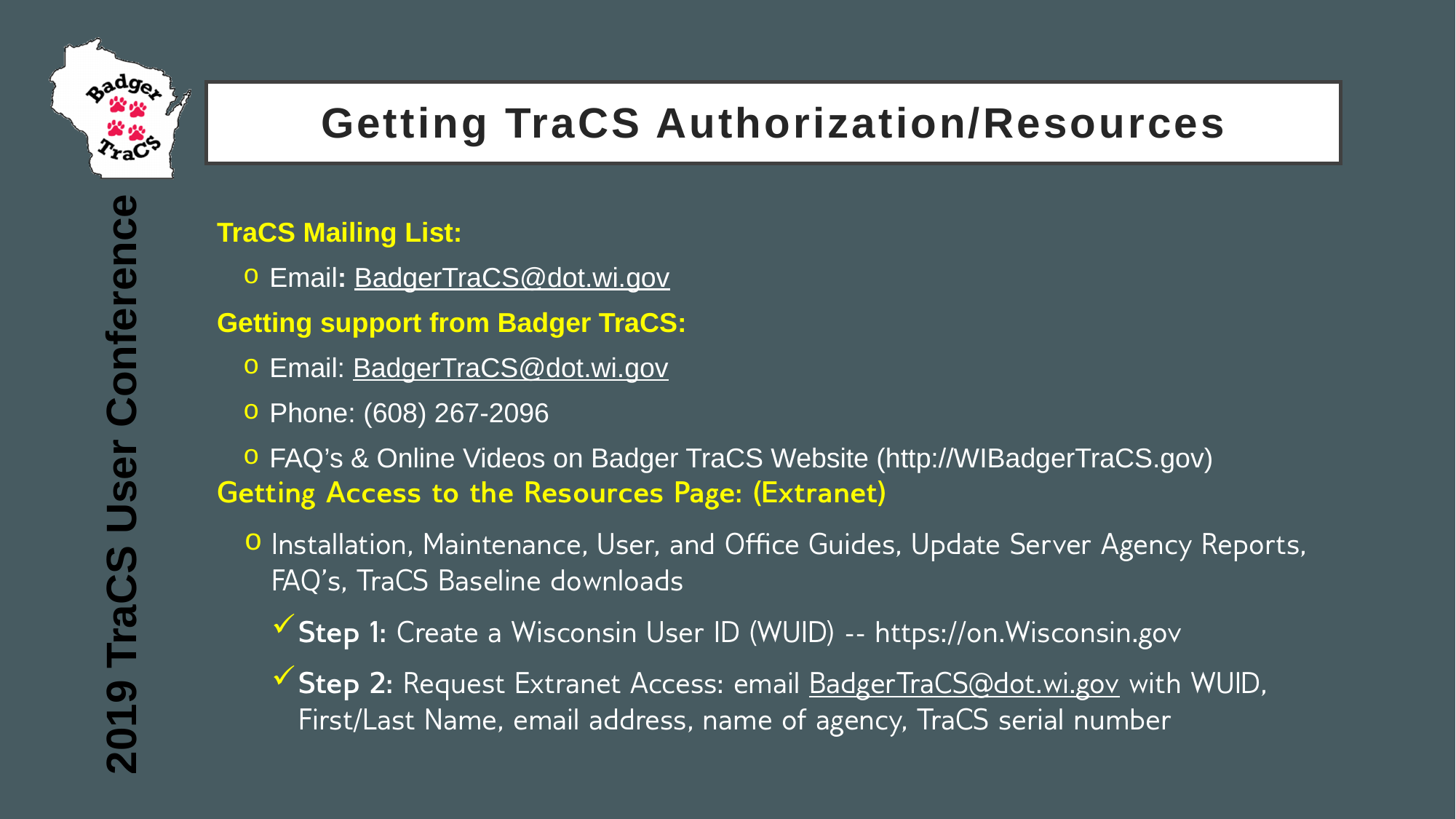

# Getting TraCS Authorization/Resources
TraCS Mailing List:
Email: BadgerTraCS@dot.wi.gov
Getting support from Badger TraCS:
Email: BadgerTraCS@dot.wi.gov
Phone: (608) 267-2096
FAQ’s & Online Videos on Badger TraCS Website (http://WIBadgerTraCS.gov)

Getting Access to the Resources Page: (Extranet)
Installation, Maintenance, User, and Office Guides, Update Server Agency Reports, FAQ’s, TraCS Baseline downloads
Step 1: Create a Wisconsin User ID (WUID) -- https://on.Wisconsin.gov
Step 2: Request Extranet Access: email BadgerTraCS@dot.wi.gov with WUID, First/Last Name, email address, name of agency, TraCS serial number